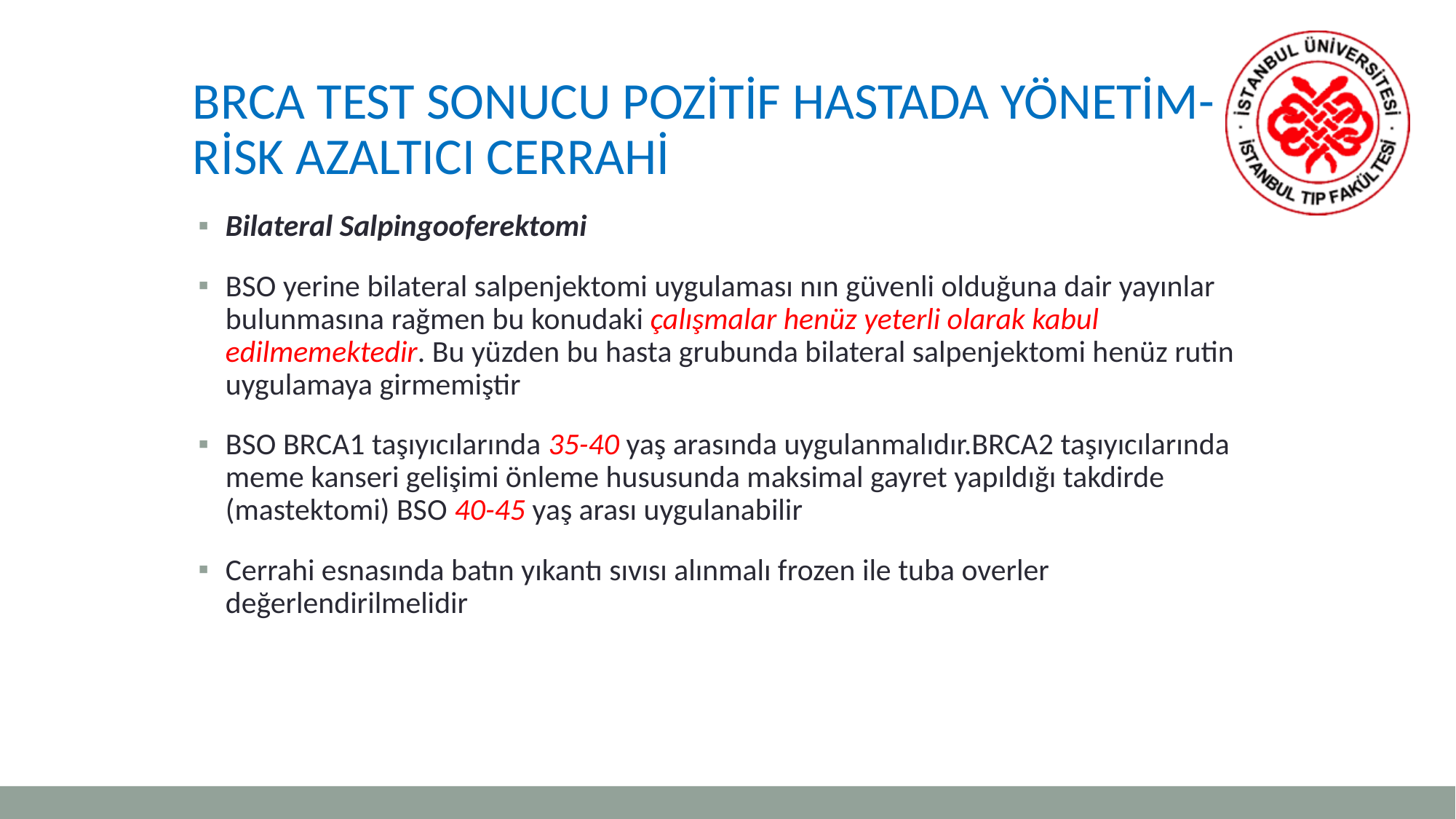

# Brca test sonucu pozitif hastada yönetim-risk azaltıcı cerrahi
Bilateral Salpingooferektomi
BSO yerine bilateral salpenjektomi uygulaması nın güvenli olduğuna dair yayınlar bulunmasına rağmen bu konudaki çalışmalar henüz yeterli olarak kabul edilmemektedir. Bu yüzden bu hasta grubunda bilateral salpenjektomi henüz rutin uygulamaya girmemiştir
BSO BRCA1 taşıyıcılarında 35-40 yaş arasında uygulanmalıdır.BRCA2 taşıyıcılarında meme kanseri gelişimi önleme hususunda maksimal gayret yapıldığı takdirde (mastektomi) BSO 40-45 yaş arası uygulanabilir
Cerrahi esnasında batın yıkantı sıvısı alınmalı frozen ile tuba overler değerlendirilmelidir